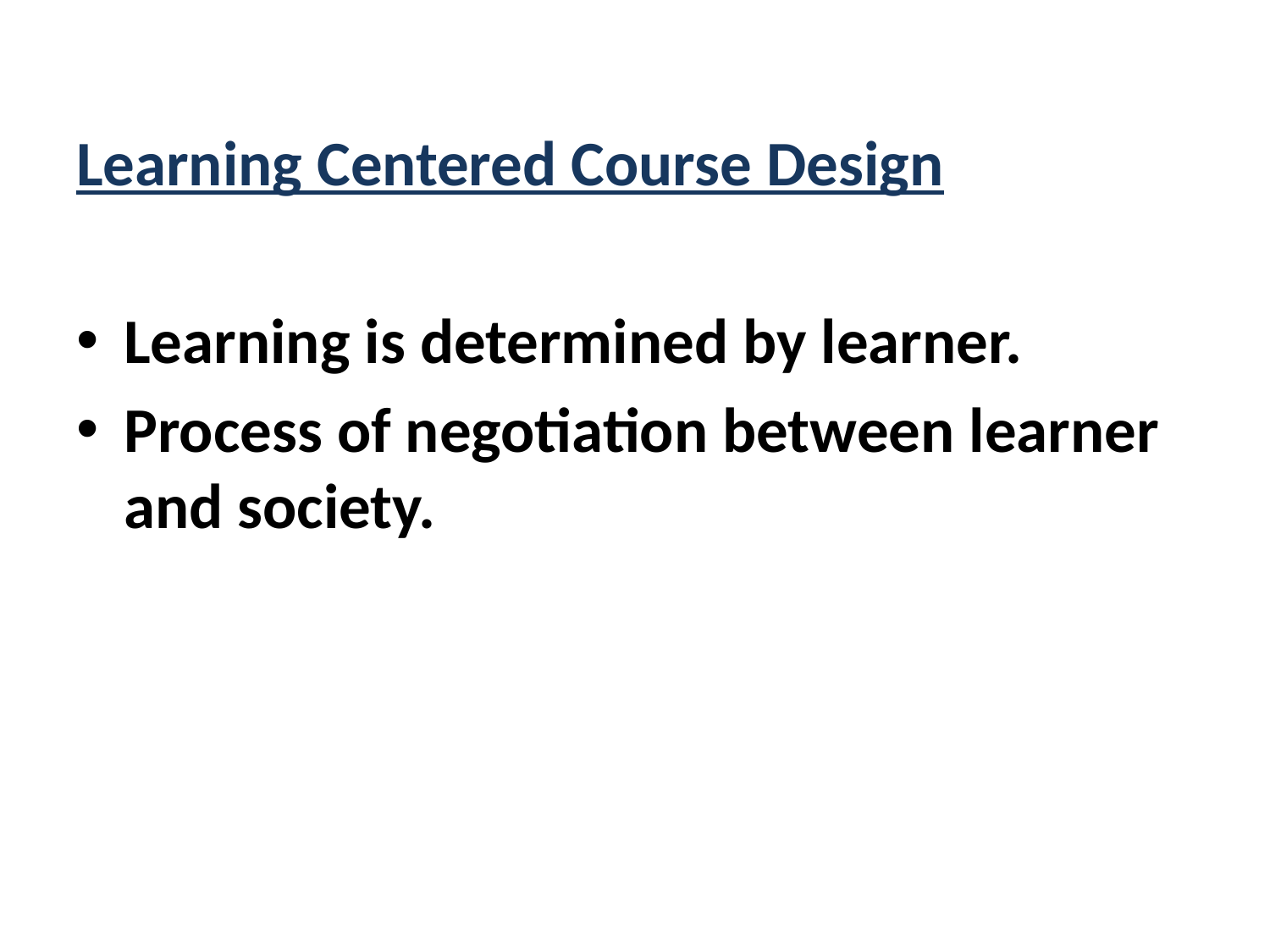

Learning Centered Course Design

Learning is determined by learner.
Process of negotiation between learner and society.